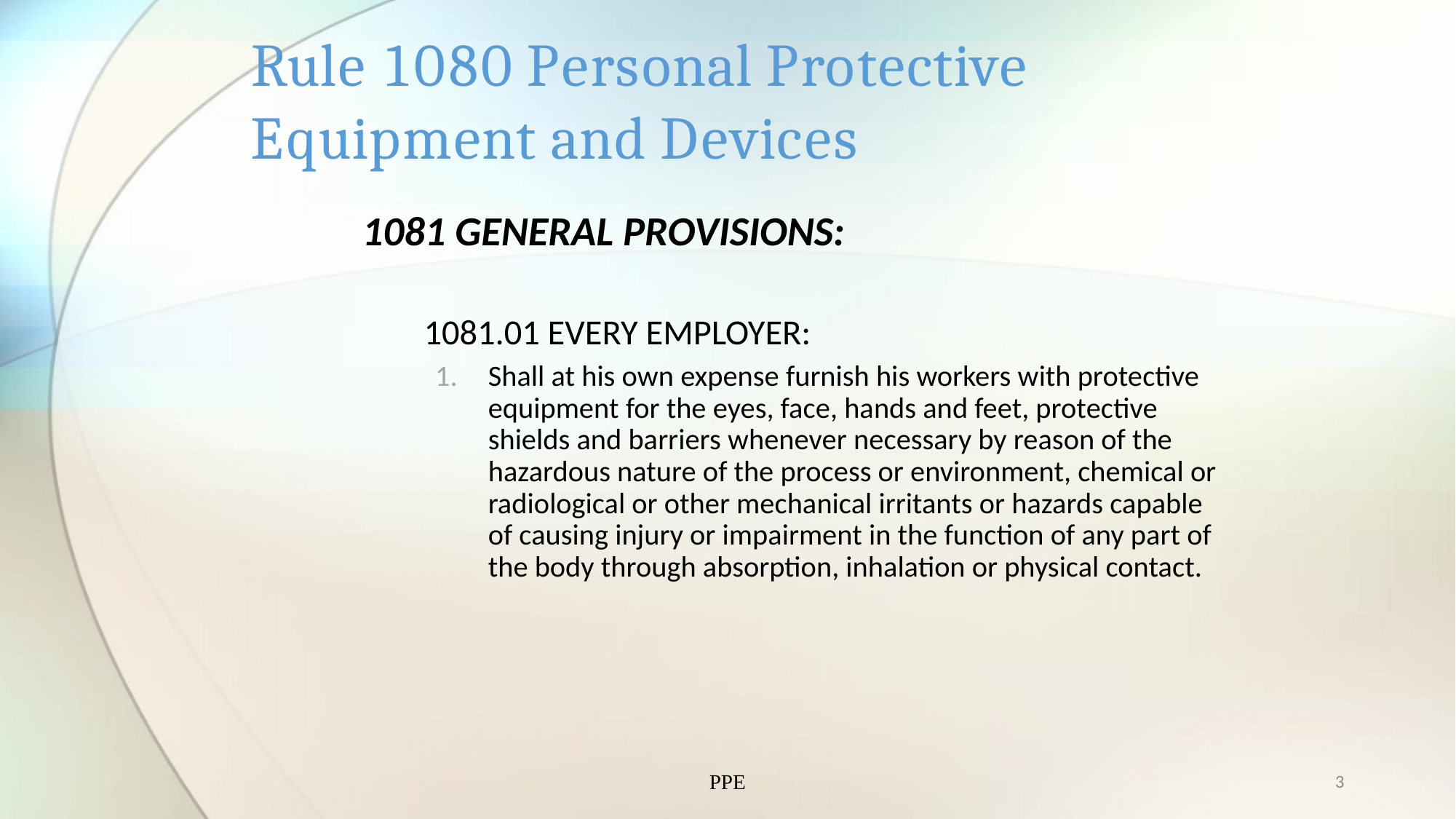

# Rule 1080 Personal Protective Equipment and Devices

1081 GENERAL PROVISIONS:

	1081.01 EVERY EMPLOYER:
Shall at his own expense furnish his workers with protective equipment for the eyes, face, hands and feet, protective shields and barriers whenever necessary by reason of the hazardous nature of the process or environment, chemical or radiological or other mechanical irritants or hazards capable of causing injury or impairment in the function of any part of the body through absorption, inhalation or physical contact.

PPE
3